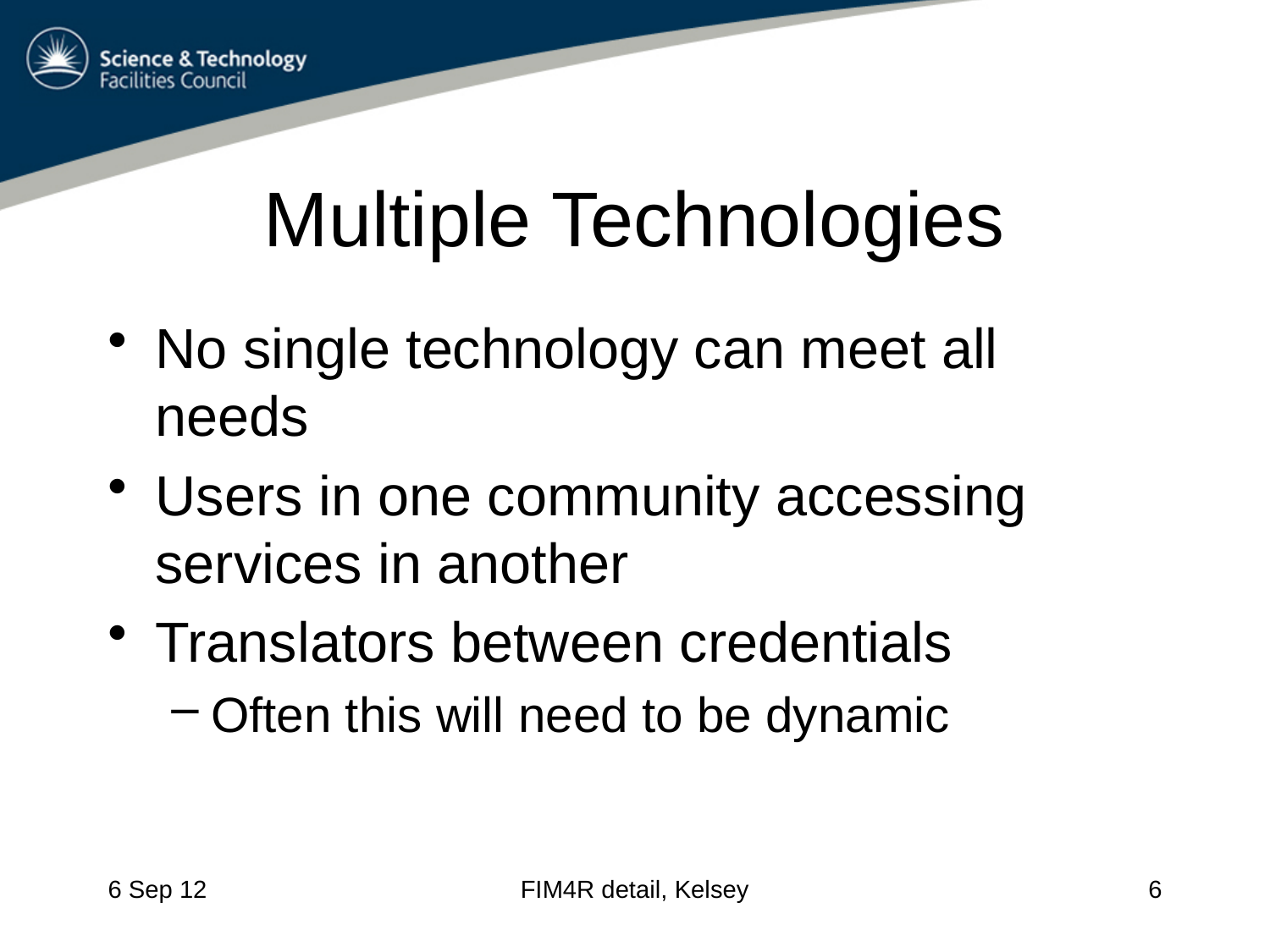

# Multiple Technologies
No single technology can meet all needs
Users in one community accessing services in another
Translators between credentials
Often this will need to be dynamic
6 Sep 12
FIM4R detail, Kelsey
6